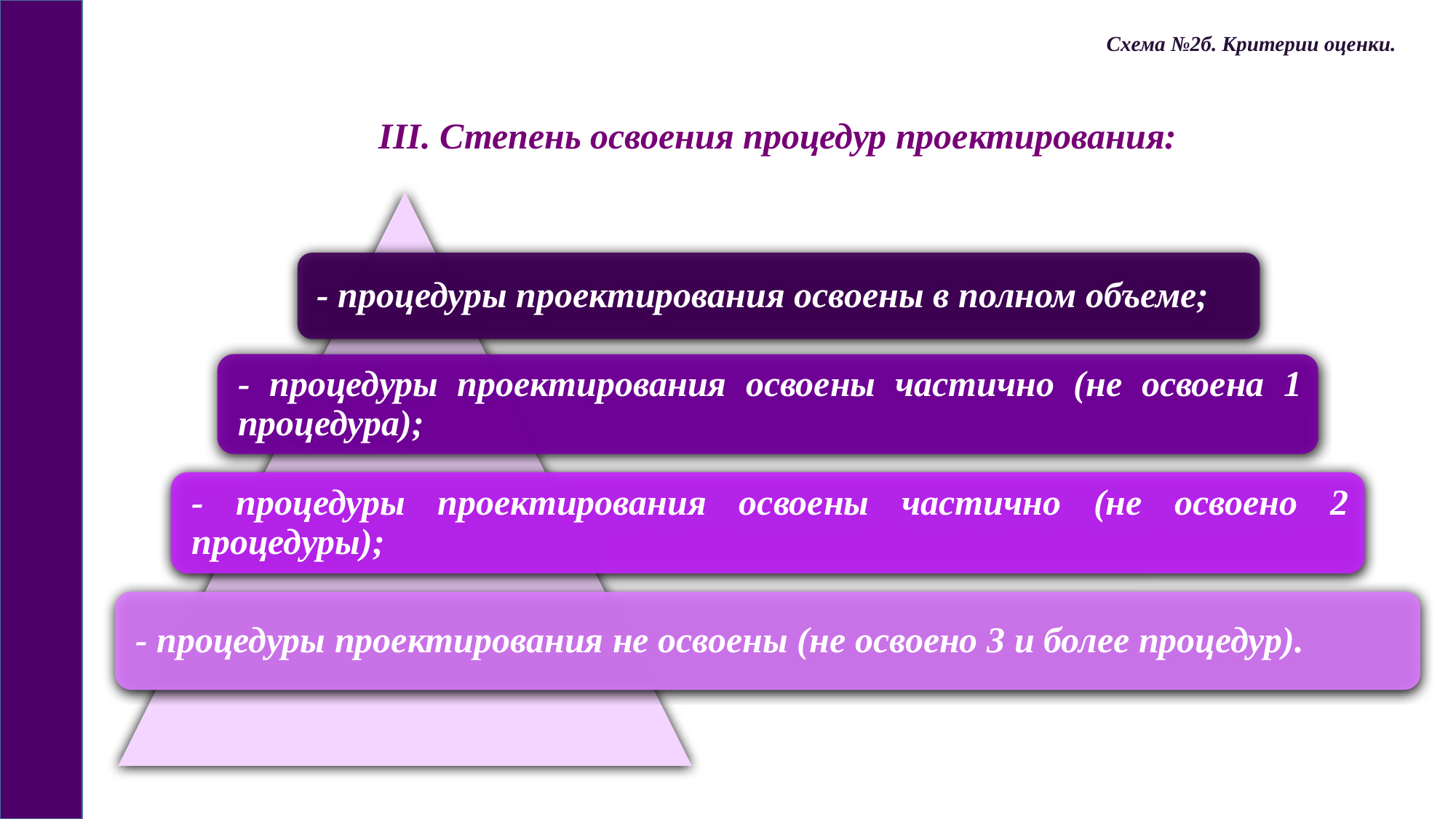

Схема №2б. Критерии оценки.

III. Степень освоения процедур проектирования:
- процедуры проектирования освоены в полном объеме;
- процедуры проектирования освоены частично (не освоена 1 процедура);
- процедуры проектирования освоены частично (не освоено 2 процедуры);
- процедуры проектирования не освоены (не освоено 3 и более процедур).